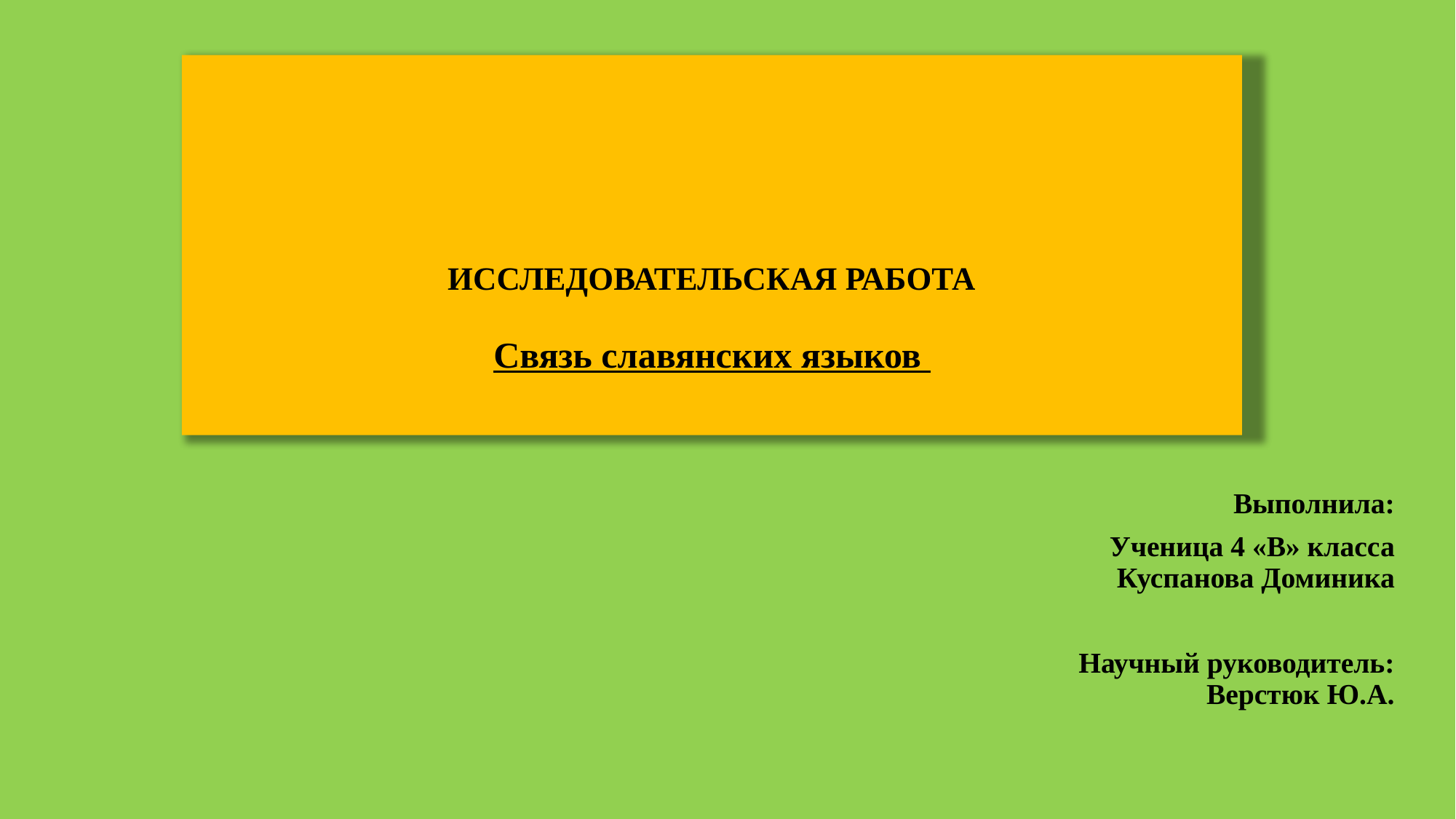

# ИССЛЕДОВАТЕЛЬСКАЯ РАБОТА Связь славянских языков
Выполнила:
Ученица 4 «В» класса
Куспанова Доминика

Научный руководитель:
Верстюк Ю.А.